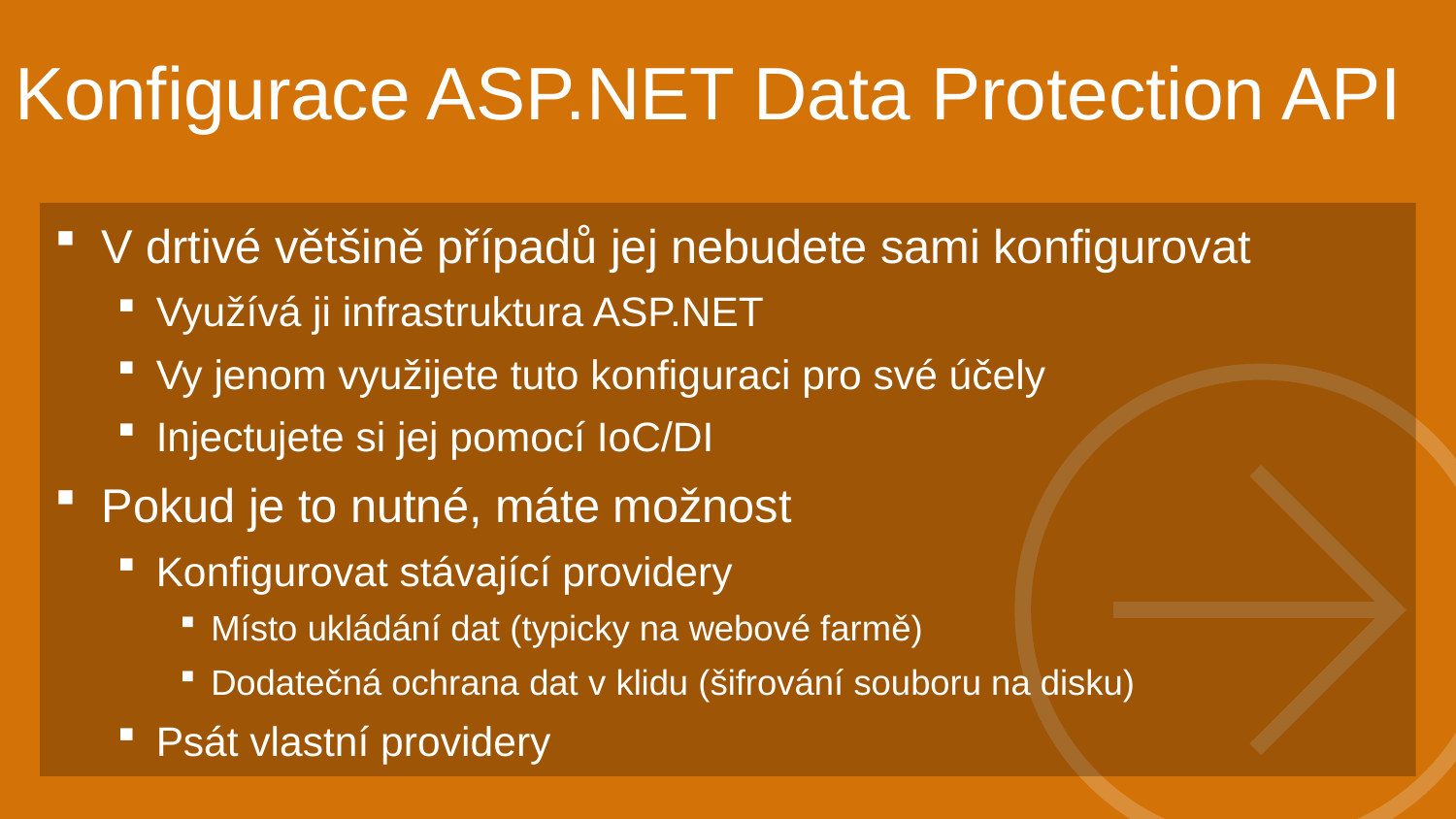

# Konfigurace ASP.NET Data Protection API
V drtivé většině případů jej nebudete sami konfigurovat
Využívá ji infrastruktura ASP.NET
Vy jenom využijete tuto konfiguraci pro své účely
Injectujete si jej pomocí IoC/DI
Pokud je to nutné, máte možnost
Konfigurovat stávající providery
Místo ukládání dat (typicky na webové farmě)
Dodatečná ochrana dat v klidu (šifrování souboru na disku)
Psát vlastní providery